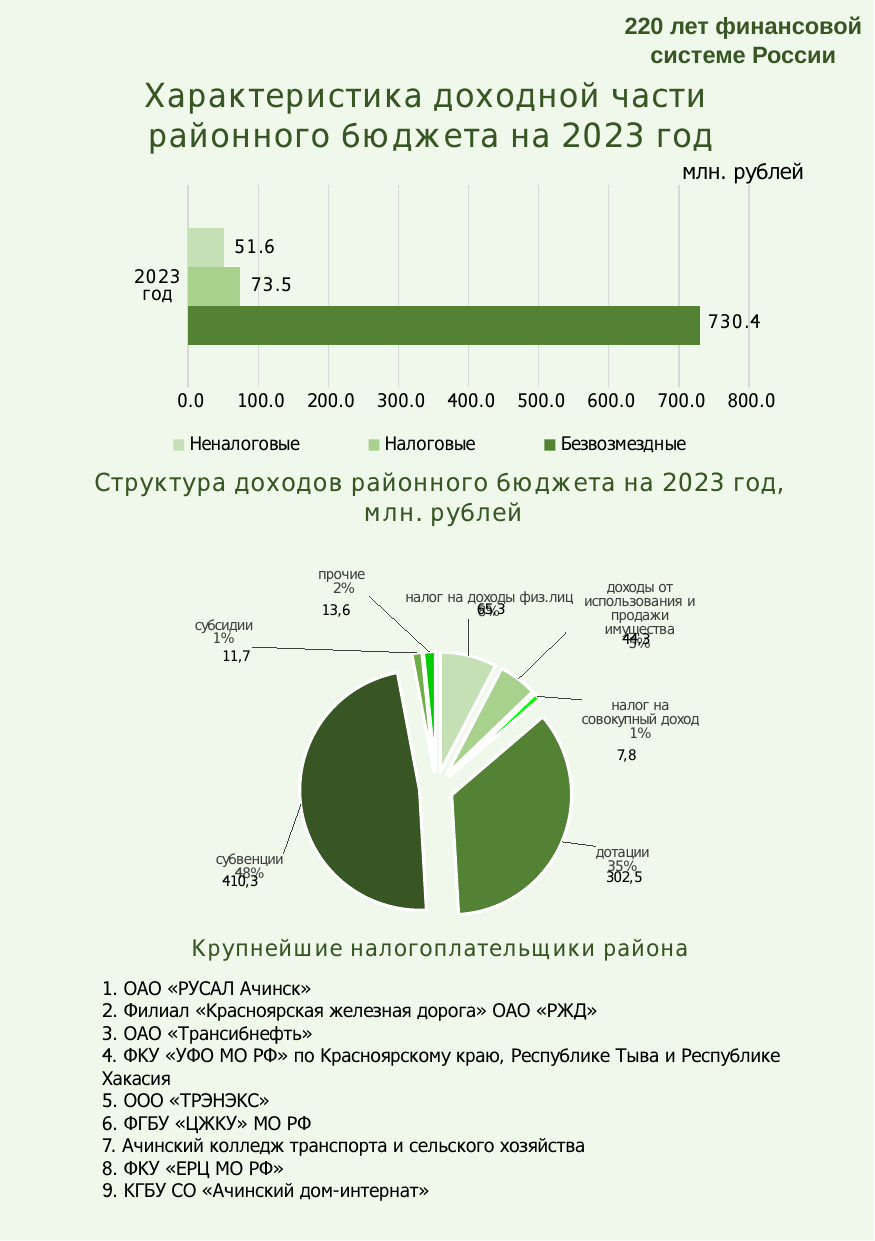

220 лет финансовой системе России
Характеристика доходной части
районного бюджета на 2023 год
млн. рублей

### Chart

| Category | Безвозмездные | Налоговые | Неналоговые |
|---|---|---|---|
| 2023 год | 730.4 | 73.5 | 51.6 |
Структура доходов районного бюджета на 2023 год,
млн. рублей

### Chart

| Category | Столбец1 |
|---|---|
| налог на доходы физ.лиц | 65.3 |
| доходы от использования и продажи имущества | 44.3 |
| налог на совокупный доход | 7.8 |
| дотации | 302.5 |
| субвенции | 410.3 |
| субсидии | 11.7 |
| прочие  | 13.6 |
13,6
44,3
11,7
7,8
# Крупнейшие налогоплательщики района
1. ОАО «РУСАЛ Ачинск»
2. Филиал «Красноярская железная дорога» ОАО «РЖД»
3. ОАО «Трансибнефть»
4. ФКУ «УФО МО РФ» по Красноярскому краю, Республике Тыва и Республике Хакасия
5. ООО «ТРЭНЭКС»
6. ФГБУ «ЦЖКУ» МО РФ
7. Ачинский колледж транспорта и сельского хозяйства
8. ФКУ «ЕРЦ МО РФ»
9. КГБУ СО «Ачинский дом-интернат»